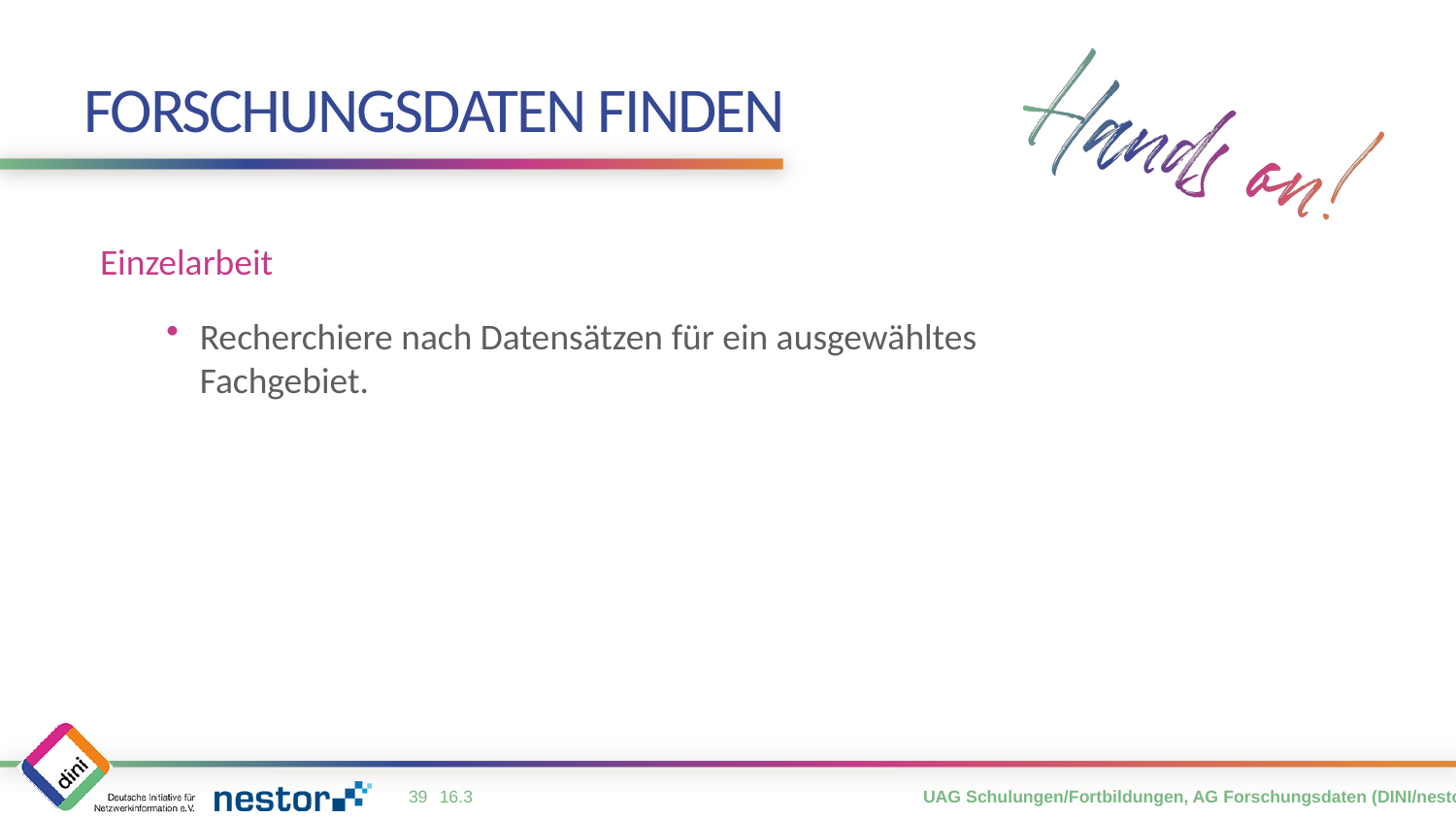

# Forschungsdaten Finden
Einzelarbeit
Recherchiere nach Datensätzen für ein ausgewähltes Fachgebiet.
39
16.3